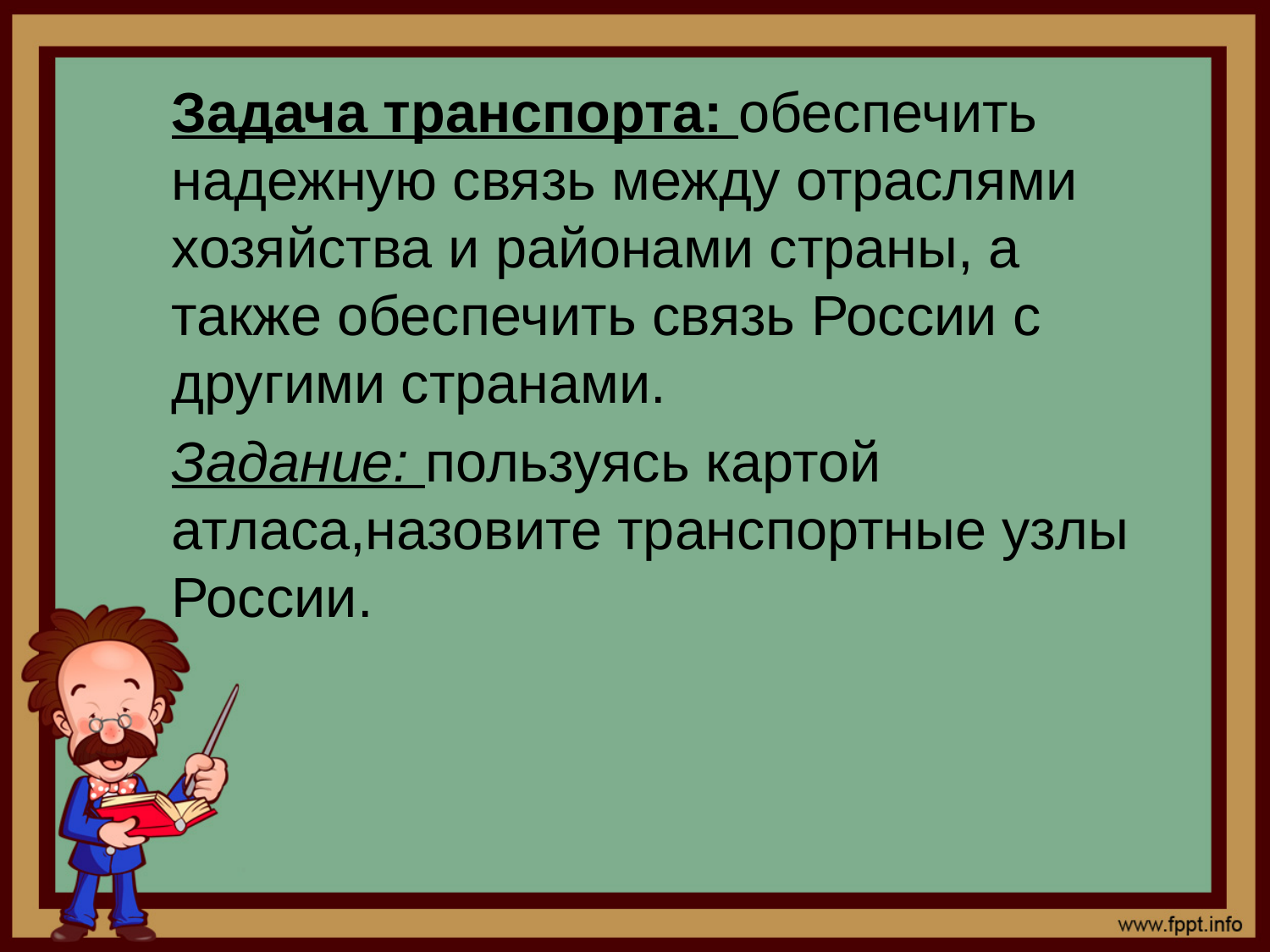

Задача транспорта: обеспечить надежную связь между отраслями хозяйства и районами страны, а также обеспечить связь России с другими странами.
Задание: пользуясь картой атласа,назовите транспортные узлы России.